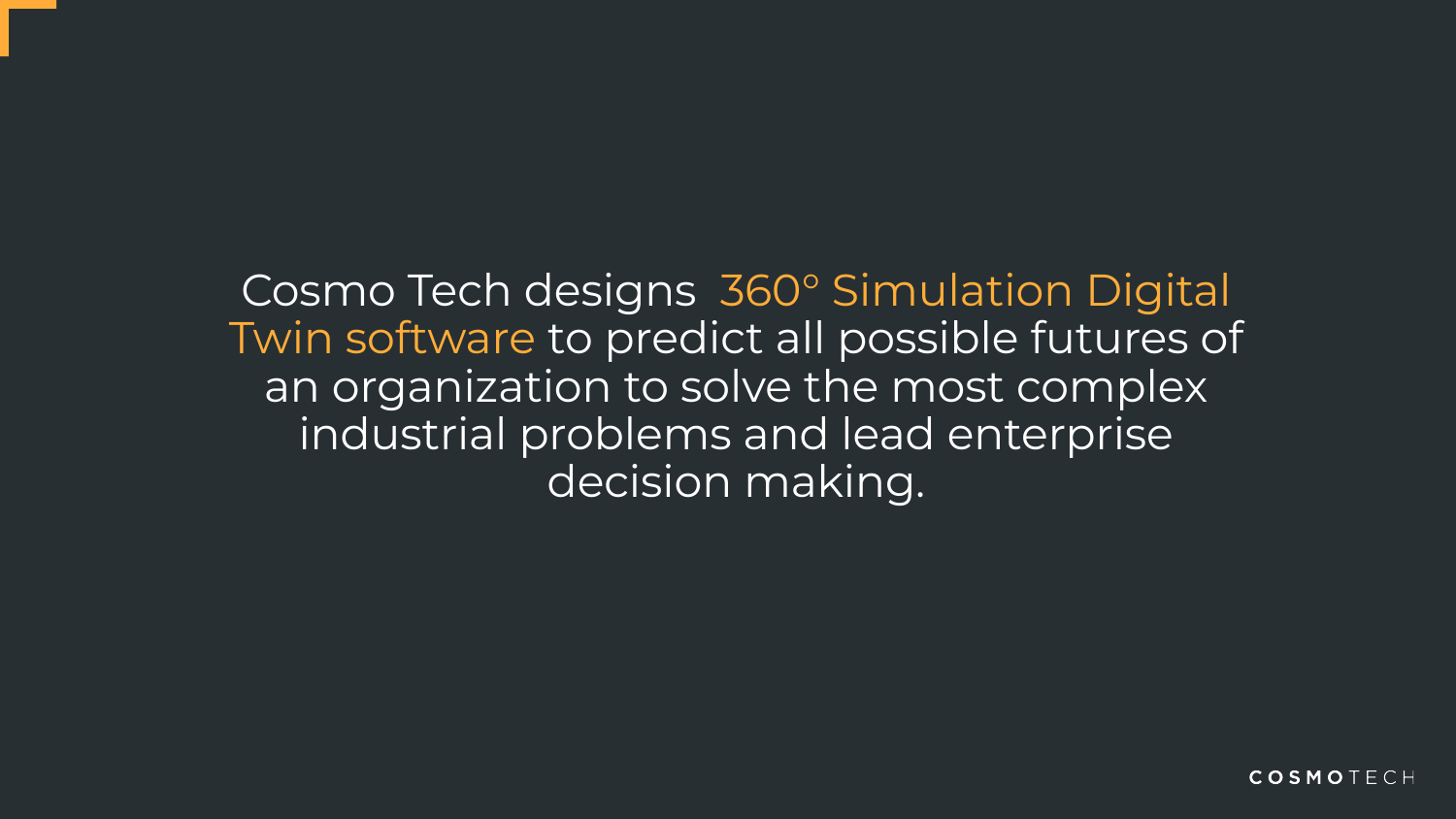

# Cosmo Tech designs  360° Simulation Digital Twin software to predict all possible futures of an organization to solve the most complex industrial problems and lead enterprise decision making.